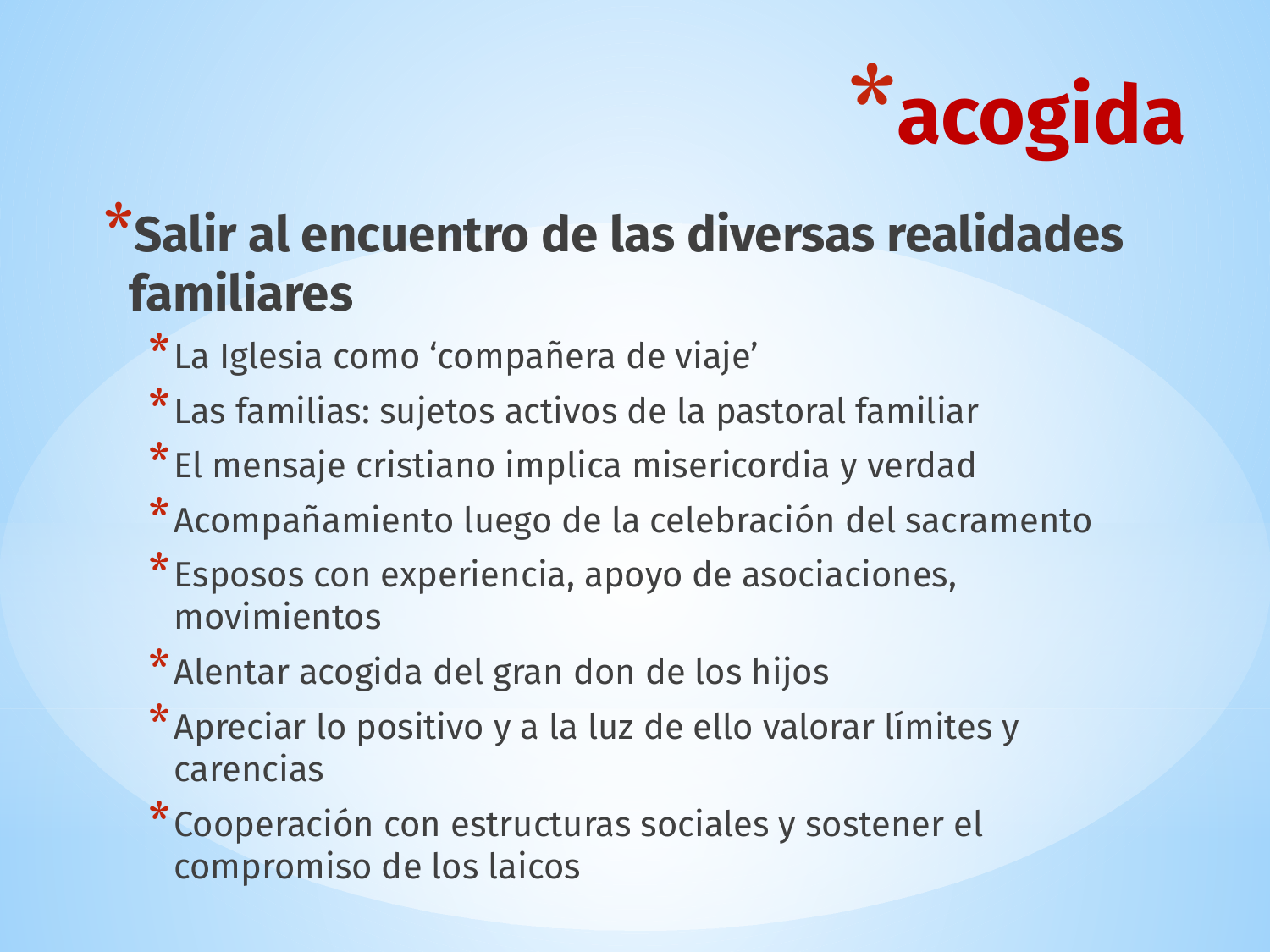

# acogida
Salir al encuentro de las diversas realidades familiares
La Iglesia como ‘compañera de viaje’
Las familias: sujetos activos de la pastoral familiar
El mensaje cristiano implica misericordia y verdad
Acompañamiento luego de la celebración del sacramento
Esposos con experiencia, apoyo de asociaciones, movimientos
Alentar acogida del gran don de los hijos
Apreciar lo positivo y a la luz de ello valorar límites y carencias
Cooperación con estructuras sociales y sostener el compromiso de los laicos